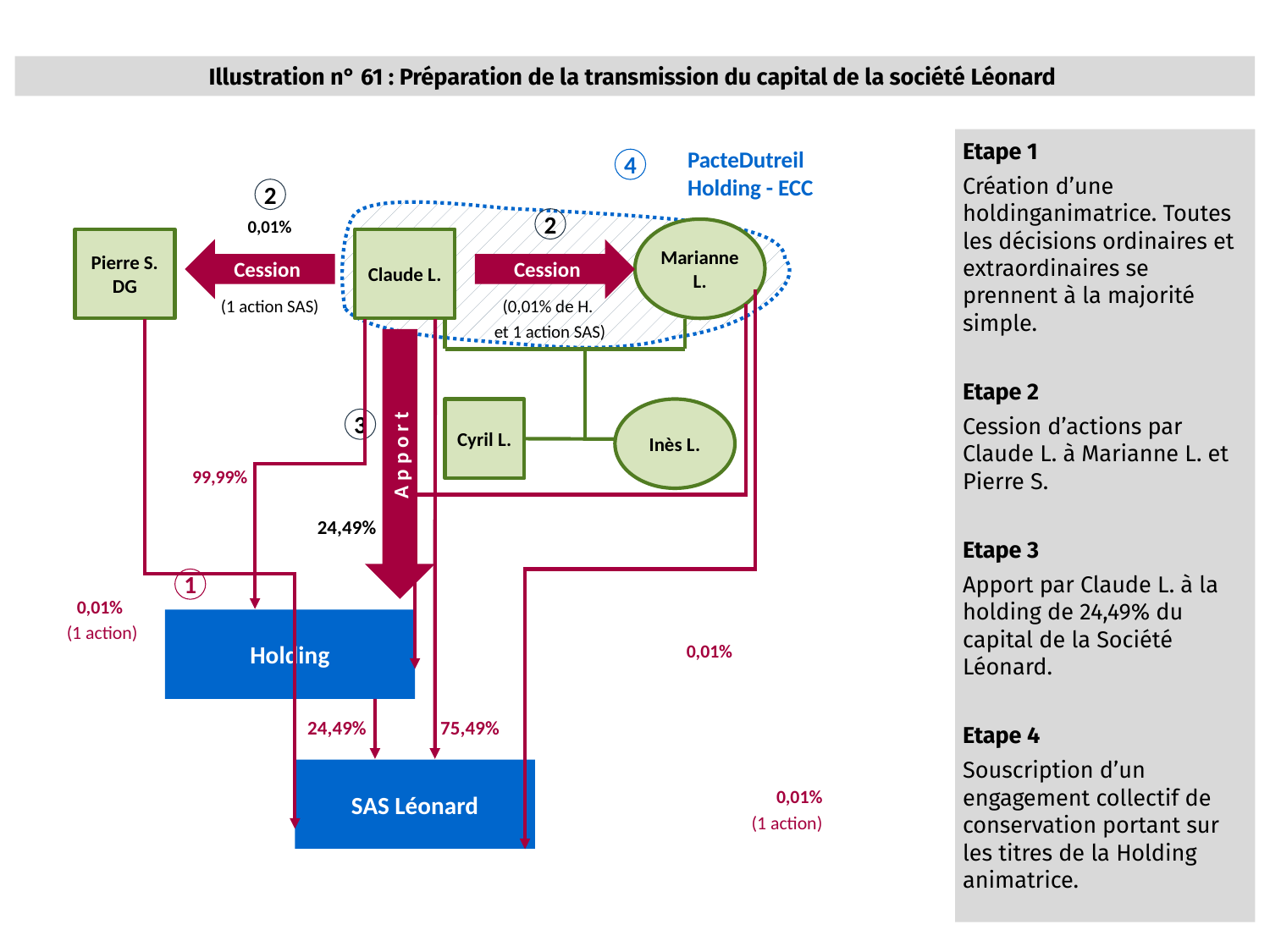

Illustration n° 61 : Préparation de la transmission du capital de la société Léonard

Etape 1
Création d’une holdinganimatrice. Toutes les décisions ordinaires et extraordinaires se prennent à la majorité simple.

Etape 2
Cession d’actions par Claude L. à Marianne L. et Pierre S.

Etape 3
Apport par Claude L. à la holding de 24,49% du capital de la Société Léonard.

Etape 4
Souscription d’un engagement collectif de conservation portant sur les titres de la Holding animatrice.

PacteDutreil
Holding - ECC
4

2
2
0,01%
Marianne L.
Pierre S.
DG
Claude L.
Cession
Cession
(1 action SAS)
(0,01% de H.
et 1 action SAS)
Cyril L.
Inès L.
3
A p p o r t
99,99%
24,49%
1
0,01%
 (1 action)
Holding
0,01%

24,49%
75,49%
SAS Léonard
0,01%
 (1 action)